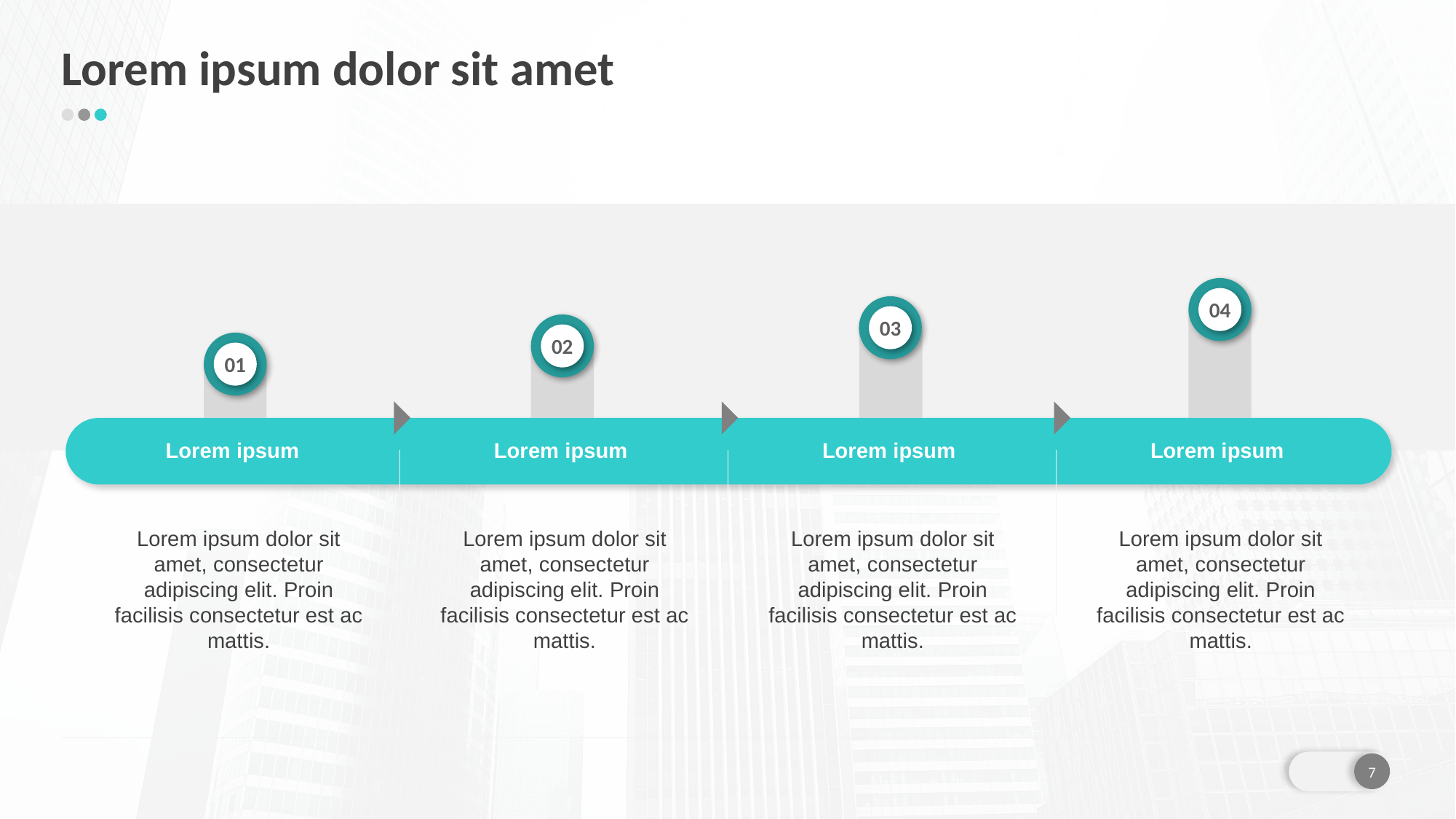

# Lorem ipsum dolor sit amet

04

03

02

01

Lorem ipsum
Lorem ipsum
Lorem ipsum
Lorem ipsum
Lorem ipsum dolor sit amet, consectetur adipiscing elit. Proin facilisis consectetur est ac mattis.
Lorem ipsum dolor sit amet, consectetur adipiscing elit. Proin facilisis consectetur est ac mattis.
Lorem ipsum dolor sit amet, consectetur adipiscing elit. Proin facilisis consectetur est ac mattis.
Lorem ipsum dolor sit amet, consectetur adipiscing elit. Proin facilisis consectetur est ac mattis.

7